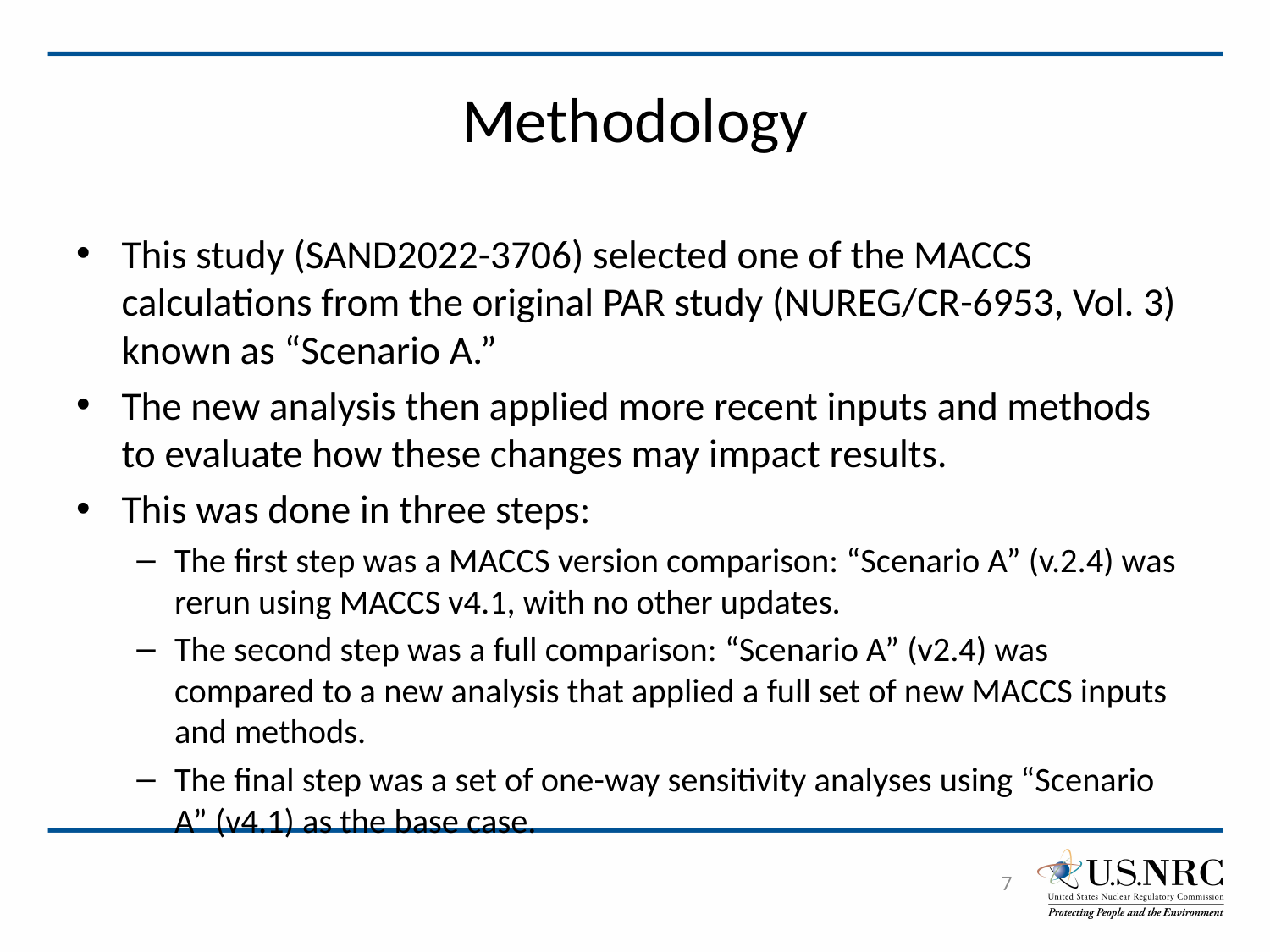

# Methodology
This study (SAND2022-3706) selected one of the MACCS calculations from the original PAR study (NUREG/CR-6953, Vol. 3) known as “Scenario A.”
The new analysis then applied more recent inputs and methods to evaluate how these changes may impact results.
This was done in three steps:
The first step was a MACCS version comparison: “Scenario A” (v.2.4) was rerun using MACCS v4.1, with no other updates.
The second step was a full comparison: “Scenario A” (v2.4) was compared to a new analysis that applied a full set of new MACCS inputs and methods.
The final step was a set of one-way sensitivity analyses using “Scenario A” (v4.1) as the base case.

7